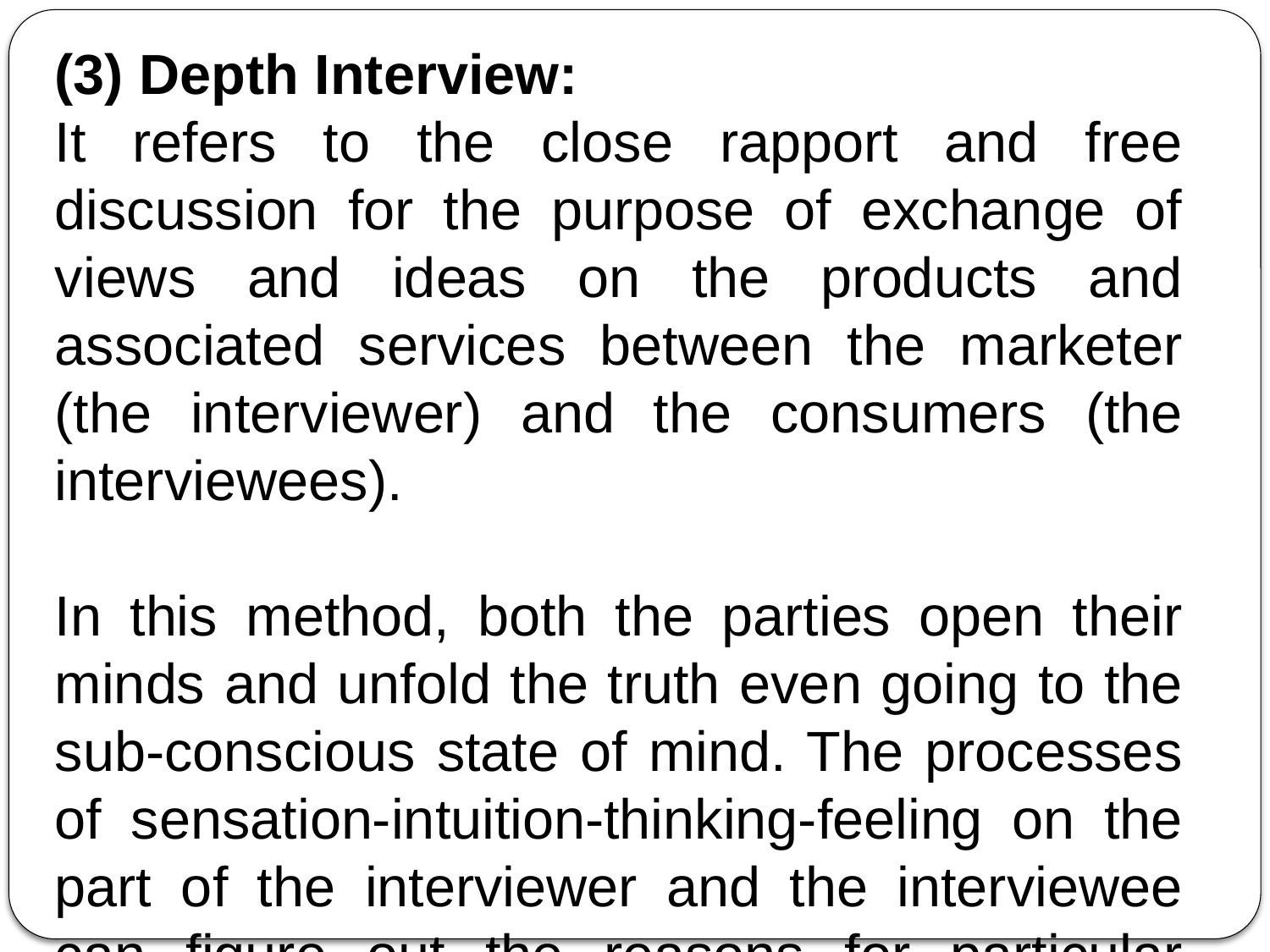

(3) Depth Interview:
It refers to the close rapport and free discussion for the purpose of exchange of views and ideas on the products and associated services between the marketer (the interviewer) and the consumers (the interviewees).

In this method, both the parties open their minds and unfold the truth even going to the sub-conscious state of mind. The processes of sensation-intuition-thinking-feeling on the part of the interviewer and the interviewee can figure out the reasons for particular attitude and behaviour.